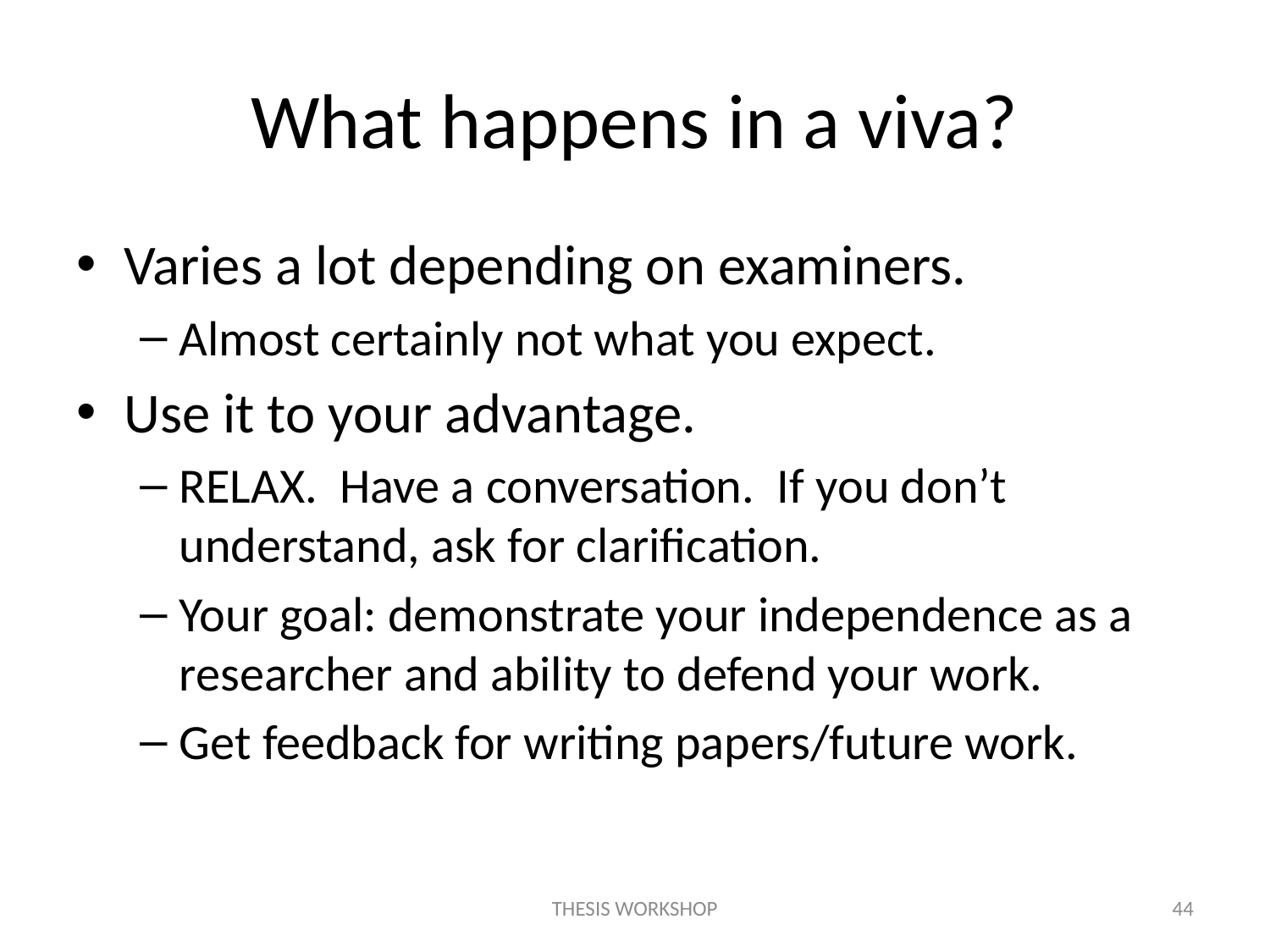

# What happens in a viva?
Varies a lot depending on examiners.
Almost certainly not what you expect.
Use it to your advantage.
RELAX.  Have a conversation.  If you don’t understand, ask for clarification.
Your goal: demonstrate your independence as a researcher and ability to defend your work.
Get feedback for writing papers/future work.
THESIS WORKSHOP
44